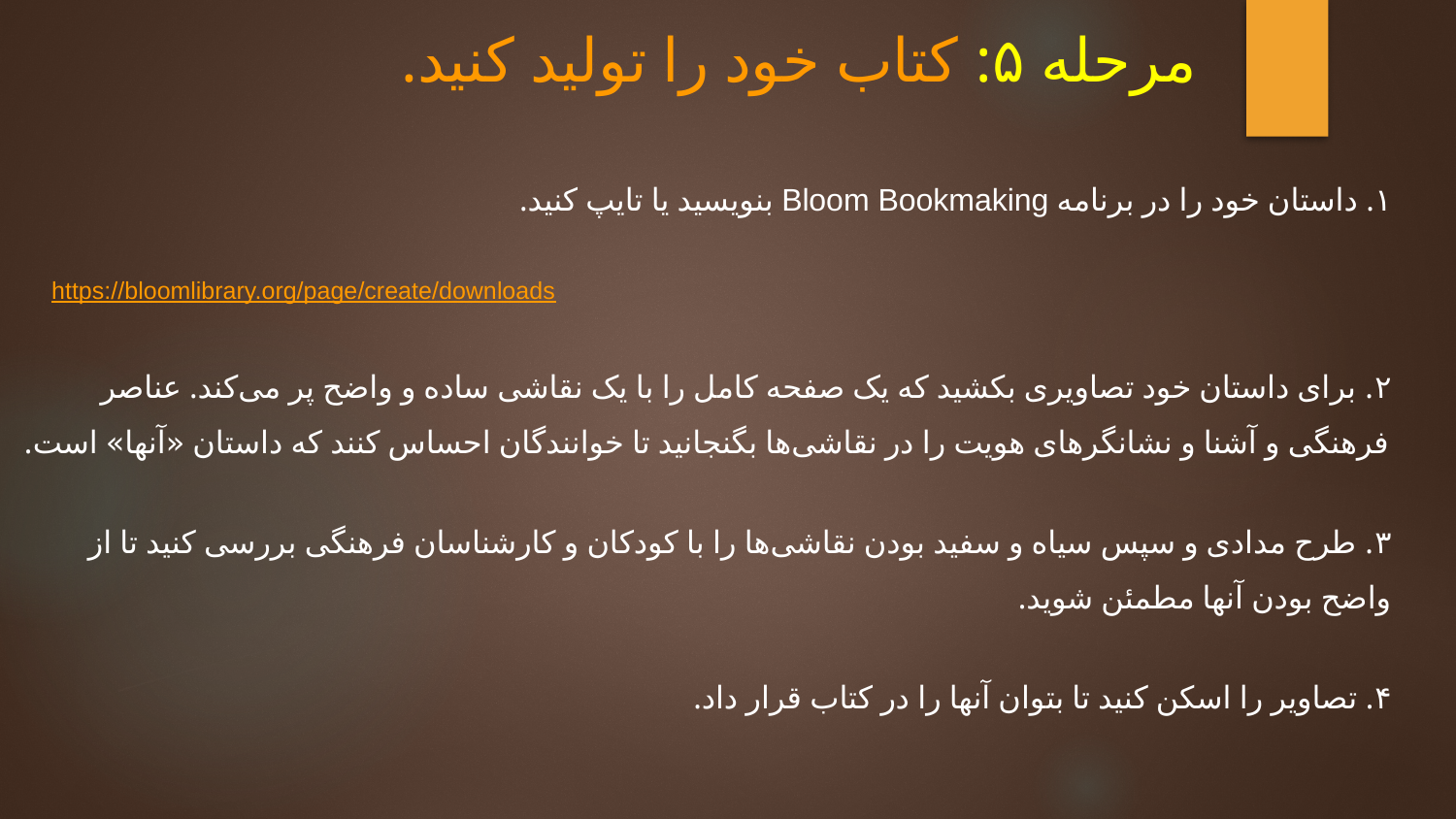

# مرحله ۵: کتاب خود را تولید کنید.
۱. داستان خود را در برنامه Bloom Bookmaking بنویسید یا تایپ کنید.

      https://bloomlibrary.org/page/create/downloads

۲. برای داستان خود تصاویری بکشید که یک صفحه کامل را با یک نقاشی ساده و واضح پر می‌کند. عناصر فرهنگی و آشنا و نشانگرهای هویت را در نقاشی‌ها بگنجانید تا خوانندگان احساس کنند که داستان «آنها» است.

۳. طرح مدادی و سپس سیاه و سفید بودن نقاشی‌ها را با کودکان و کارشناسان فرهنگی بررسی کنید تا از واضح بودن آنها مطمئن شوید.

۴. تصاویر را اسکن کنید تا بتوان آنها را در کتاب قرار داد.